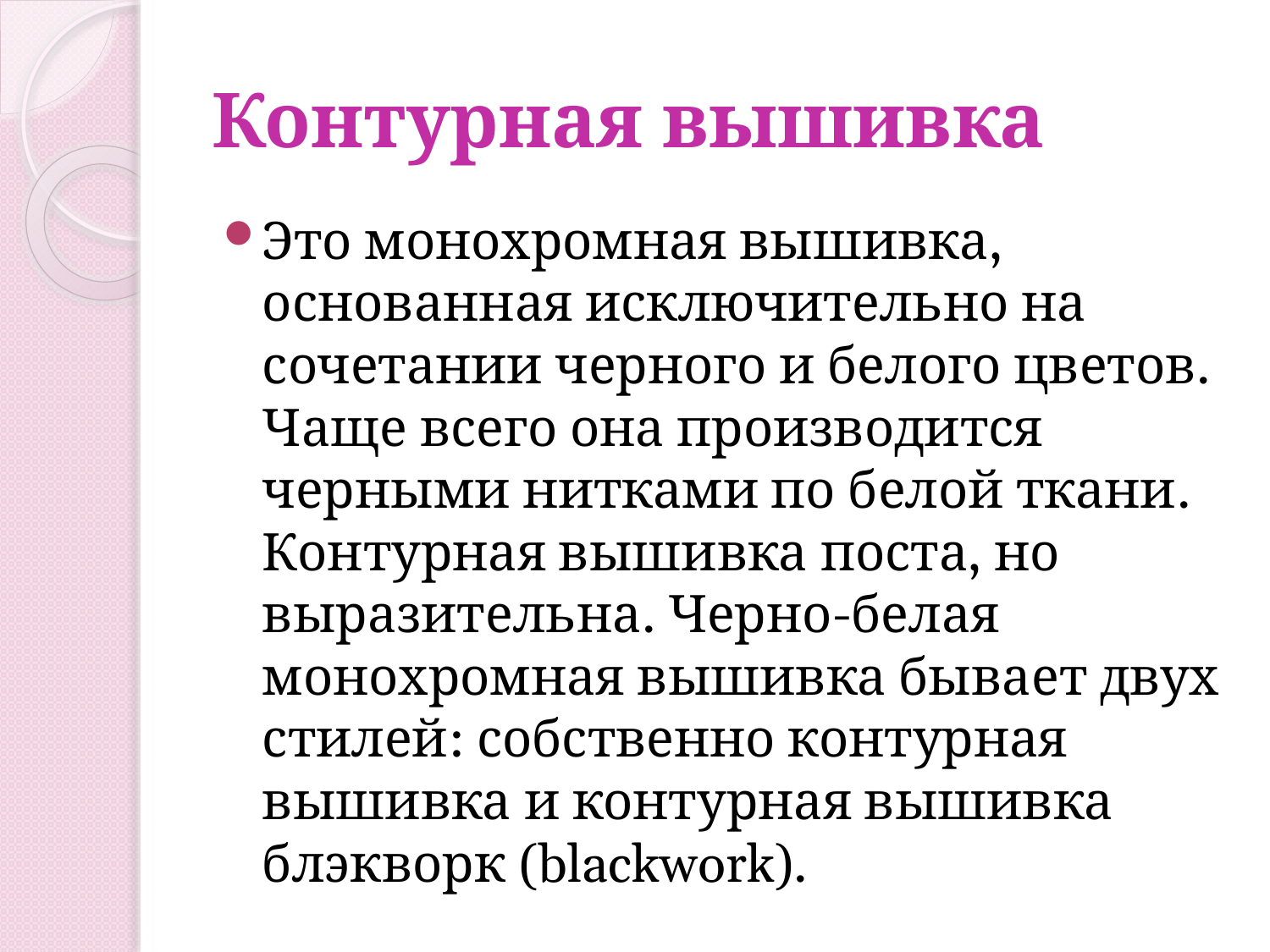

# Контурная вышивка
Это монохромная вышивка, основанная исключительно на сочетании черного и белого цветов. Чаще всего она производится черными нитками по белой ткани. Контурная вышивка поста, но выразительна. Черно-белая монохромная вышивка бывает двух стилей: собственно контурная вышивка и контурная вышивка блэкворк (blackwork).